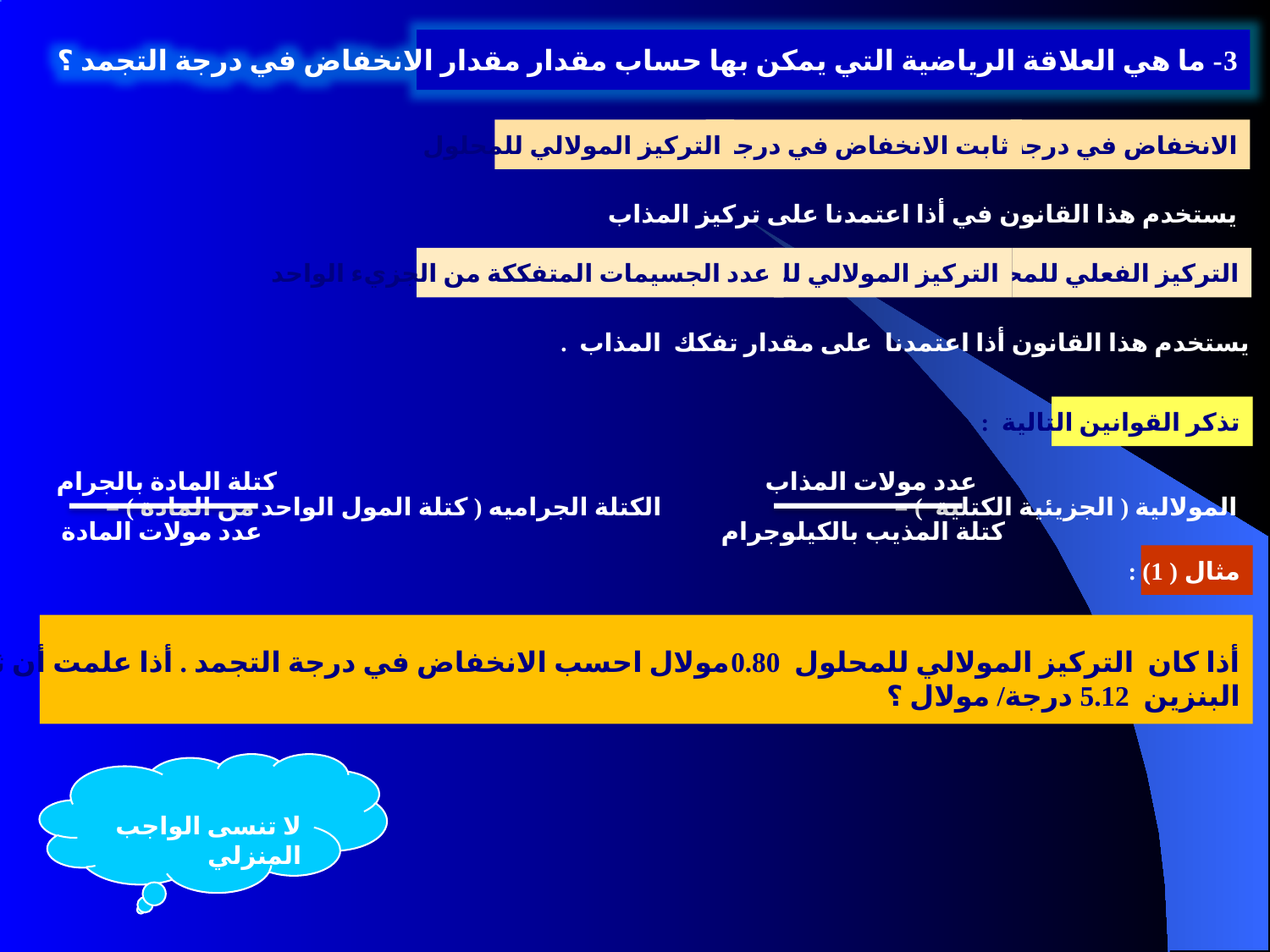

3- ما هي العلاقة الرياضية التي يمكن بها حساب مقدار مقدار الانخفاض في درجة التجمد ؟
التركيز المولالي للمحلول

ثابت الانخفاض في درجة التجمد X

الانخفاض في درجة التجمد
يستخدم هذا القانون في أذا اعتمدنا على تركيز المذاب
عدد الجسيمات المتفككة من الجزيء الواحد
التركيز المولالي للمحلول X
التركيز الفعلي للمحلول  =
يستخدم هذا القانون أذا اعتمدنا  على مقدار تفكك  المذاب  .
تذكر القوانين التالية  :
كتلة المادة بالجرام
عدد مولات المذاب
الكتلة الجراميه ( كتلة المول الواحد من المادة ) =
المولالية ( الجزيئية الكتلية  ) =
عدد مولات المادة
كتلة المذيب بالكيلوجرام
مثال ( 1) :

أذا كان  التركيز المولالي للمحلول  0.80مولال احسب الانخفاض في درجة التجمد . أذا علمت أن ثابت الانخفاض في درجة التجمد
البنزين  5.12 درجة/ مولال ؟

لا تنسى الواجب المنزلي